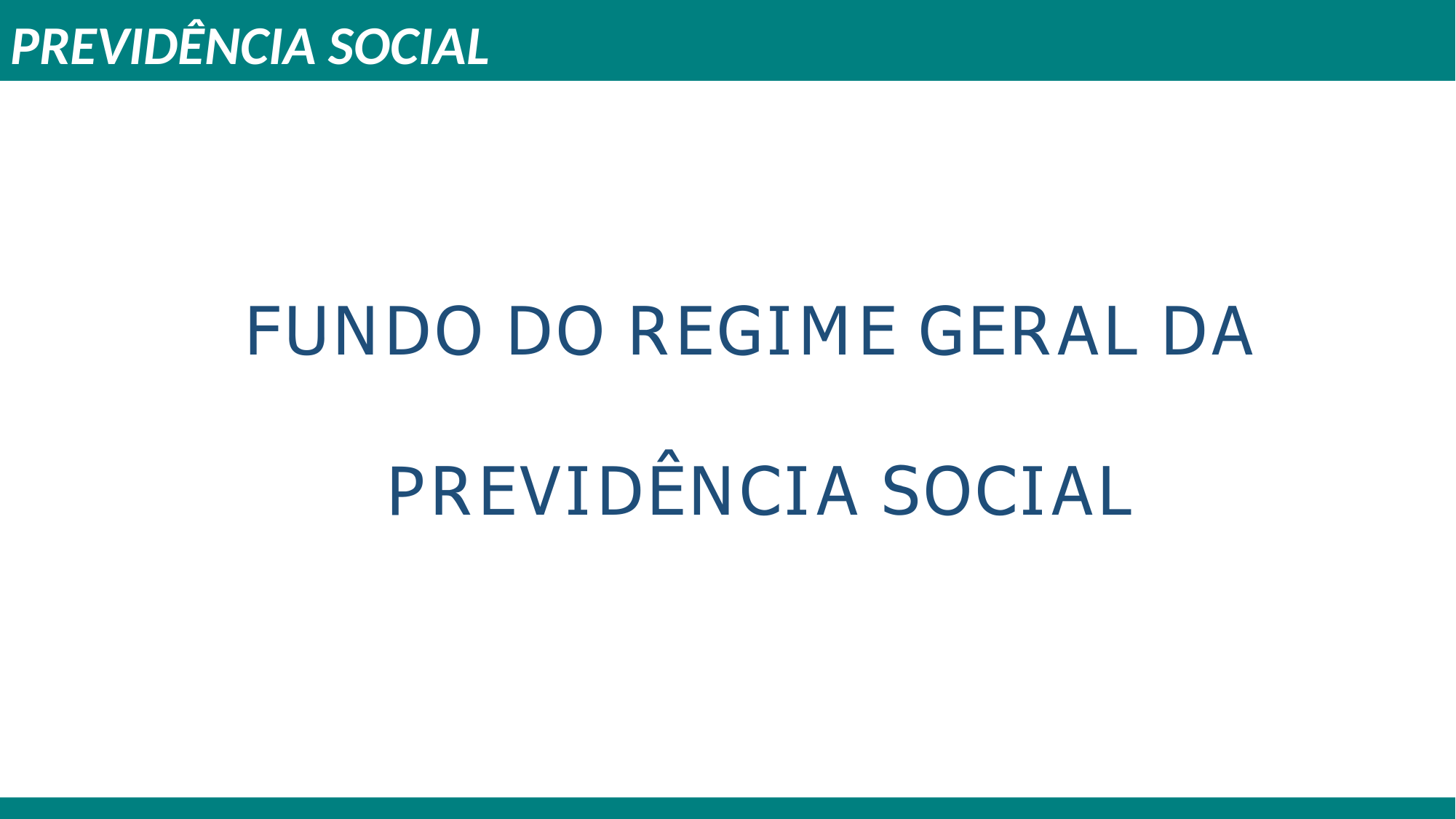

PREVIDÊNCIA SOCIAL
FUNDO DO REGIME GERAL DA

 PREVIDÊNCIA SOCIAL